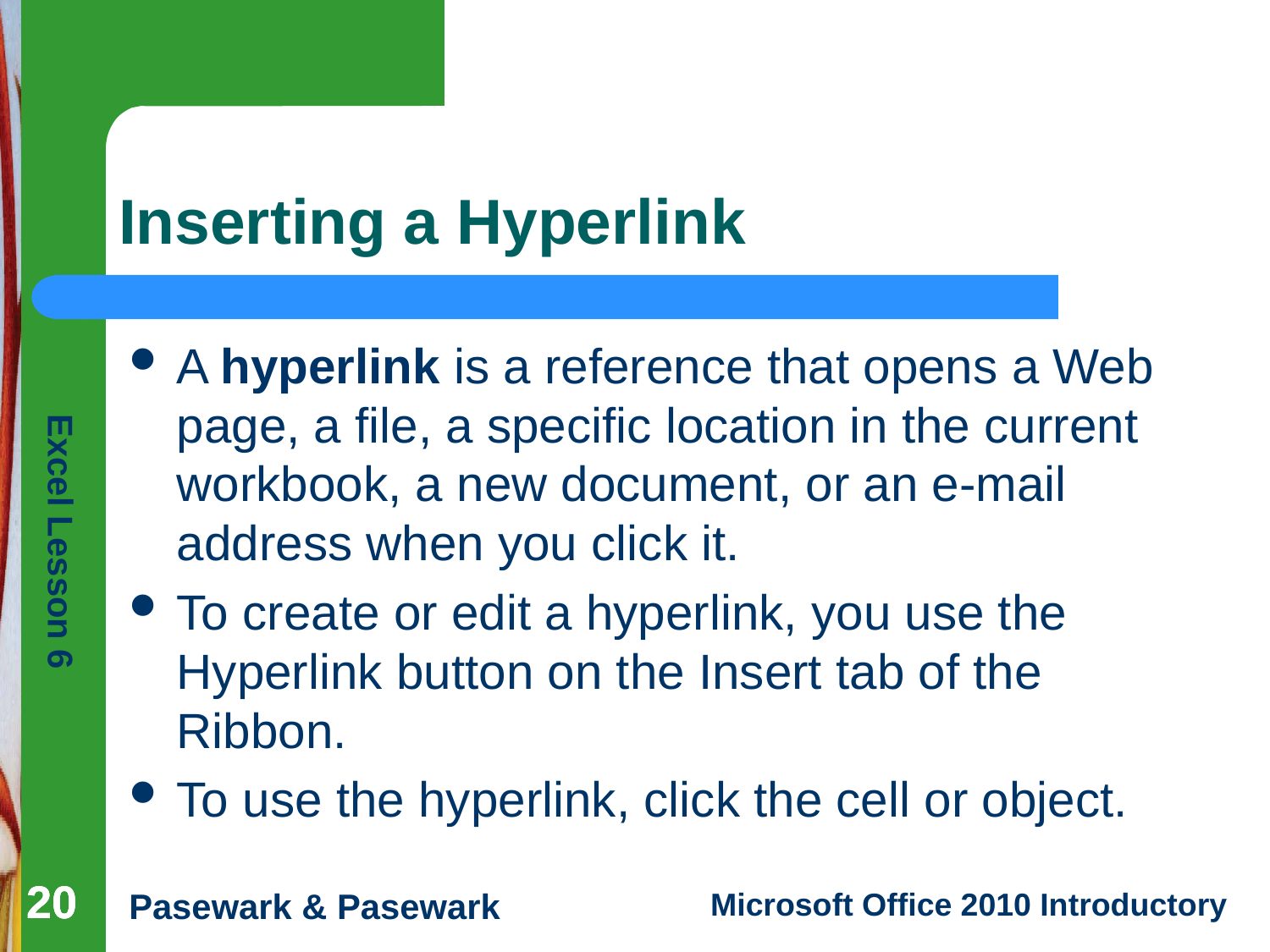

# Inserting a Hyperlink
A hyperlink is a reference that opens a Web page, a file, a specific location in the current workbook, a new document, or an e-mail address when you click it.
To create or edit a hyperlink, you use the Hyperlink button on the Insert tab of the Ribbon.
To use the hyperlink, click the cell or object.

20
20
20